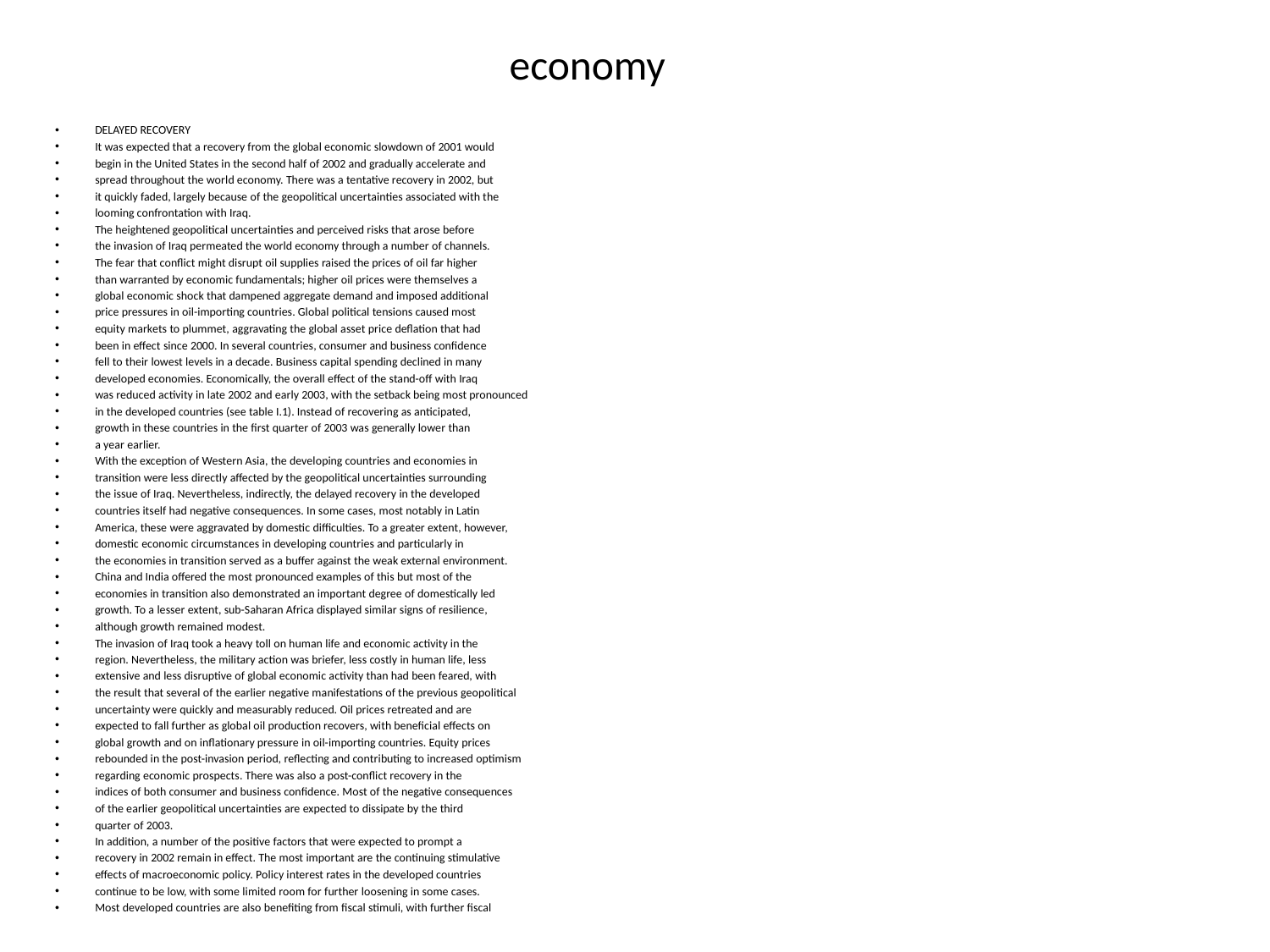

# economy
DELAYED RECOVERY
It was expected that a recovery from the global economic slowdown of 2001 would
begin in the United States in the second half of 2002 and gradually accelerate and
spread throughout the world economy. There was a tentative recovery in 2002, but
it quickly faded, largely because of the geopolitical uncertainties associated with the
looming confrontation with Iraq.
The heightened geopolitical uncertainties and perceived risks that arose before
the invasion of Iraq permeated the world economy through a number of channels.
The fear that conflict might disrupt oil supplies raised the prices of oil far higher
than warranted by economic fundamentals; higher oil prices were themselves a
global economic shock that dampened aggregate demand and imposed additional
price pressures in oil-importing countries. Global political tensions caused most
equity markets to plummet, aggravating the global asset price deflation that had
been in effect since 2000. In several countries, consumer and business confidence
fell to their lowest levels in a decade. Business capital spending declined in many
developed economies. Economically, the overall effect of the stand-off with Iraq
was reduced activity in late 2002 and early 2003, with the setback being most pronounced
in the developed countries (see table I.1). Instead of recovering as anticipated,
growth in these countries in the first quarter of 2003 was generally lower than
a year earlier.
With the exception of Western Asia, the developing countries and economies in
transition were less directly affected by the geopolitical uncertainties surrounding
the issue of Iraq. Nevertheless, indirectly, the delayed recovery in the developed
countries itself had negative consequences. In some cases, most notably in Latin
America, these were aggravated by domestic difficulties. To a greater extent, however,
domestic economic circumstances in developing countries and particularly in
the economies in transition served as a buffer against the weak external environment.
China and India offered the most pronounced examples of this but most of the
economies in transition also demonstrated an important degree of domestically led
growth. To a lesser extent, sub-Saharan Africa displayed similar signs of resilience,
although growth remained modest.
The invasion of Iraq took a heavy toll on human life and economic activity in the
region. Nevertheless, the military action was briefer, less costly in human life, less
extensive and less disruptive of global economic activity than had been feared, with
the result that several of the earlier negative manifestations of the previous geopolitical
uncertainty were quickly and measurably reduced. Oil prices retreated and are
expected to fall further as global oil production recovers, with beneficial effects on
global growth and on inflationary pressure in oil-importing countries. Equity prices
rebounded in the post-invasion period, reflecting and contributing to increased optimism
regarding economic prospects. There was also a post-conflict recovery in the
indices of both consumer and business confidence. Most of the negative consequences
of the earlier geopolitical uncertainties are expected to dissipate by the third
quarter of 2003.
In addition, a number of the positive factors that were expected to prompt a
recovery in 2002 remain in effect. The most important are the continuing stimulative
effects of macroeconomic policy. Policy interest rates in the developed countries
continue to be low, with some limited room for further loosening in some cases.
Most developed countries are also benefiting from fiscal stimuli, with further fiscal